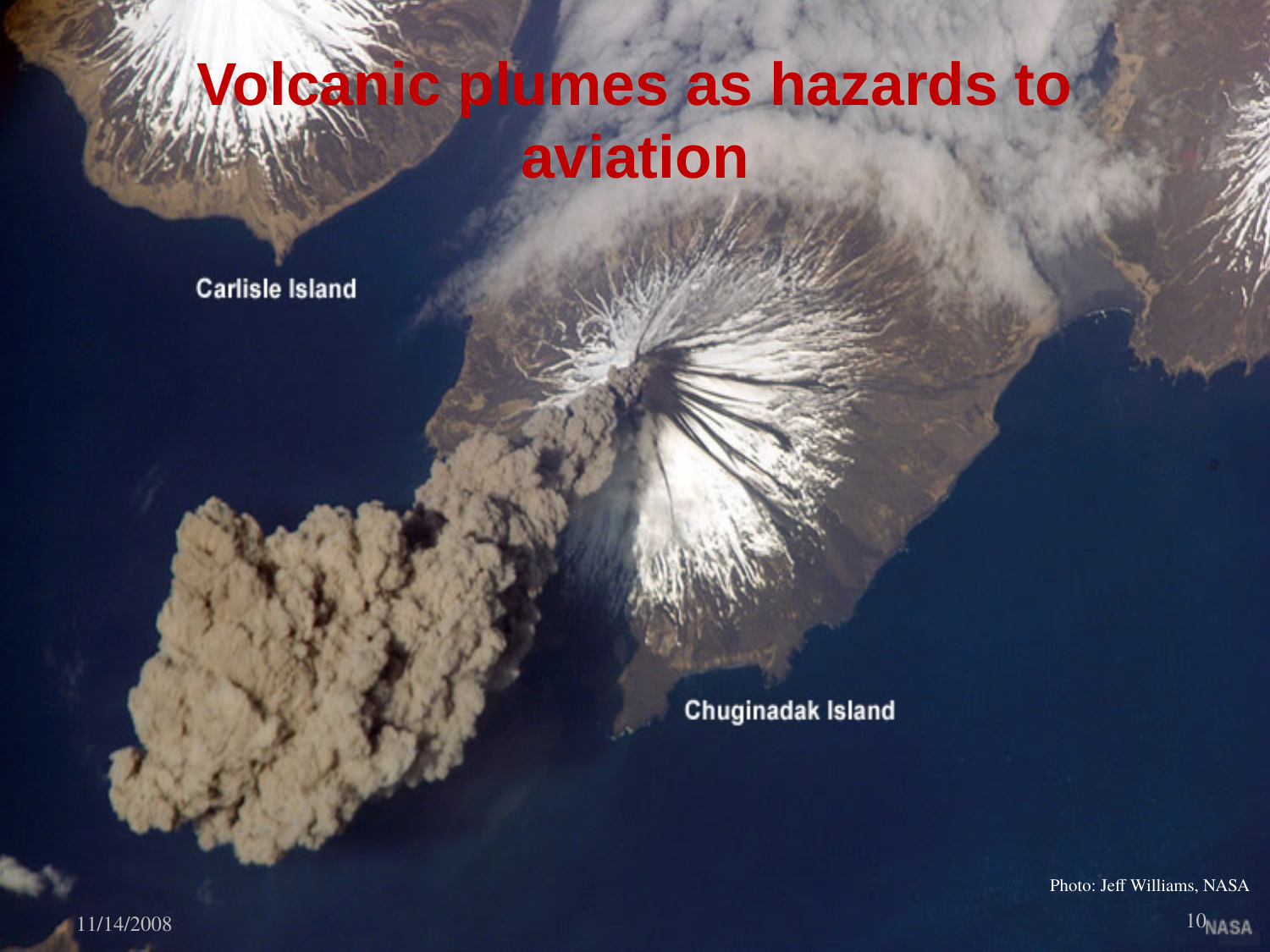

# Volcanic plumes as hazards to aviation
Photo: Jeff Williams, NASA
11/14/2008
10